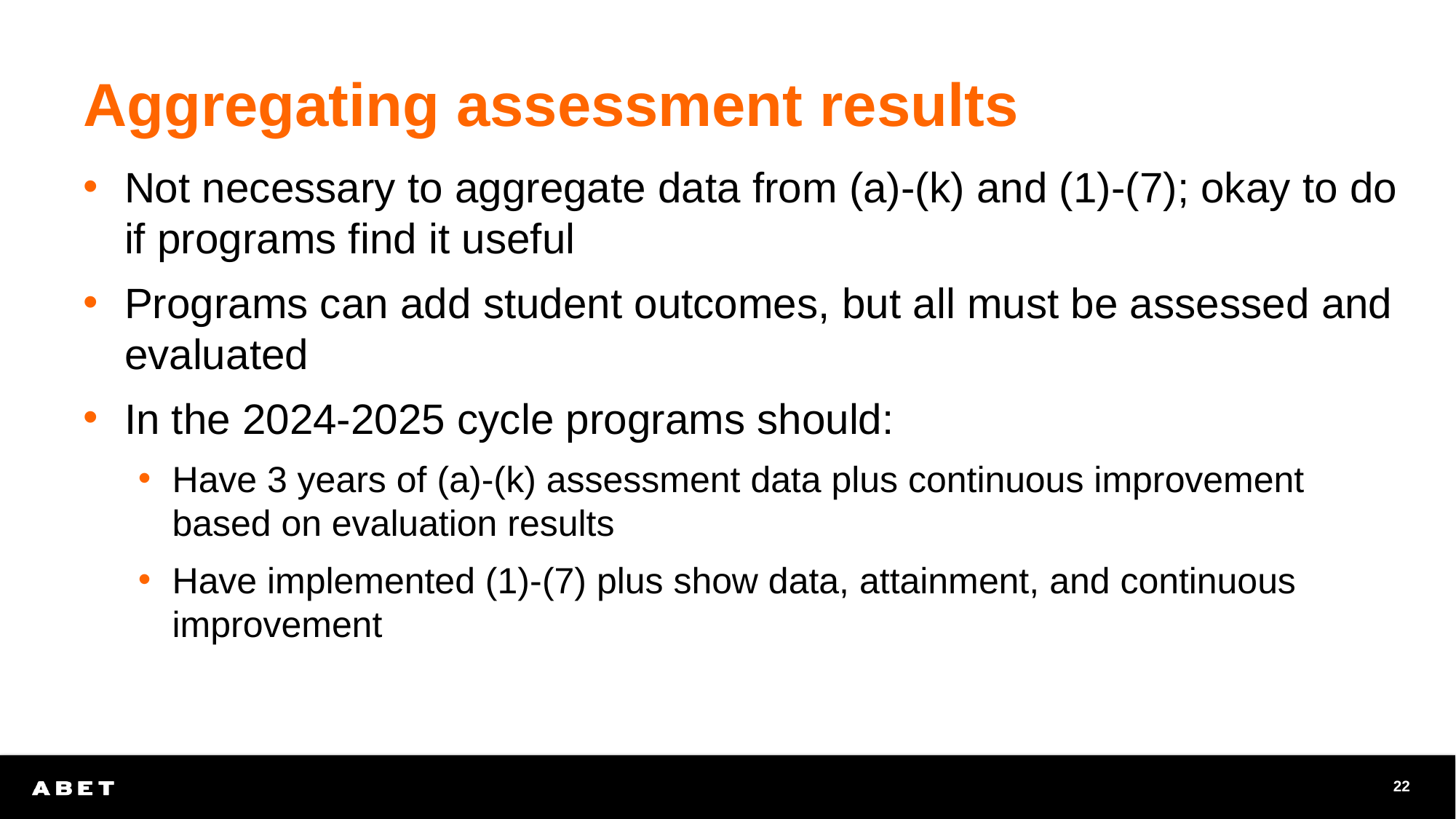

# Aggregating assessment results
Not necessary to aggregate data from (a)-(k) and (1)-(7); okay to do if programs find it useful
Programs can add student outcomes, but all must be assessed and evaluated
In the 2024-2025 cycle programs should:
Have 3 years of (a)-(k) assessment data plus continuous improvement based on evaluation results
Have implemented (1)-(7) plus show data, attainment, and continuous improvement